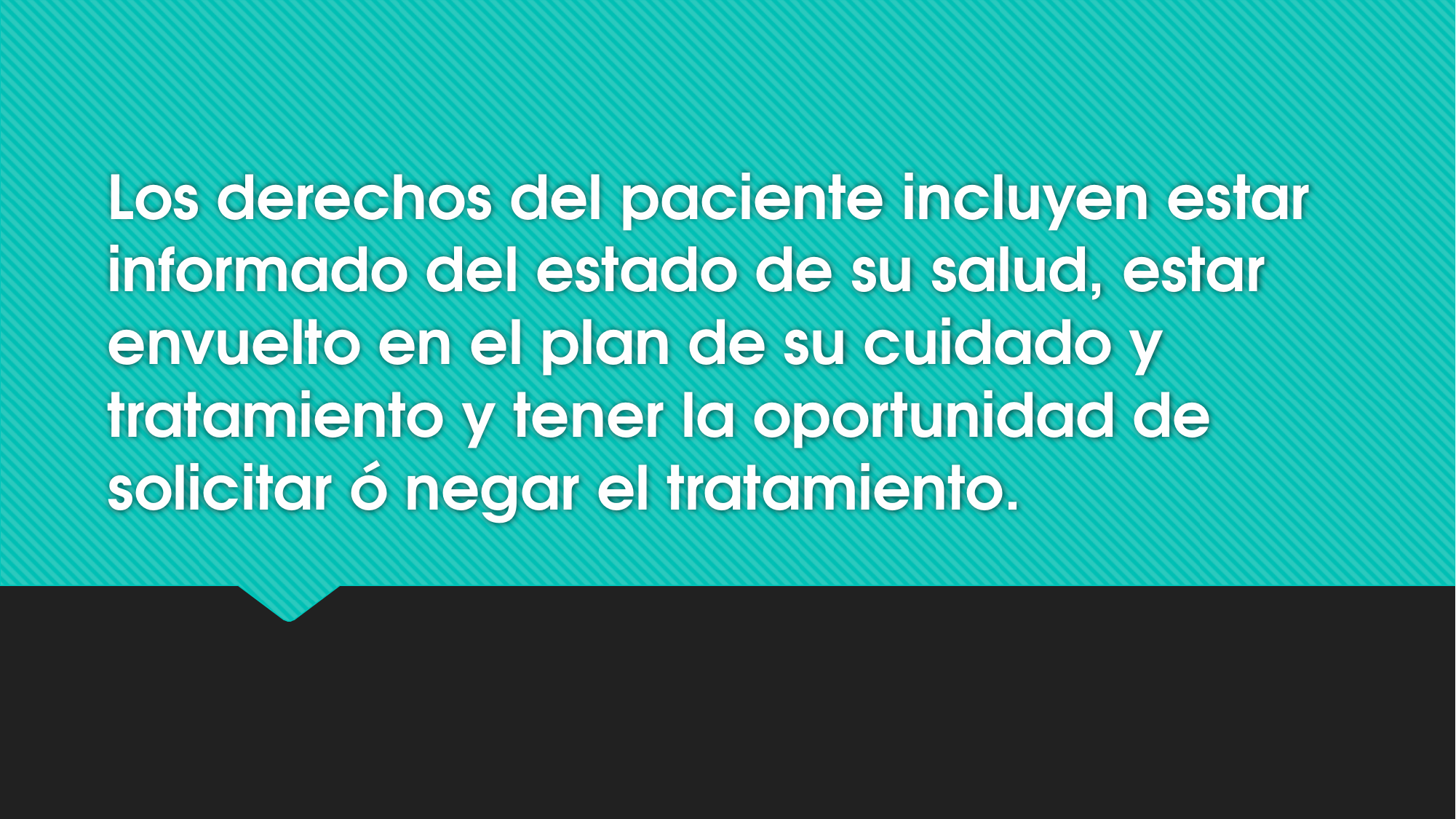

# Los derechos del paciente incluyen estar informado del estado de su salud, estar envuelto en el plan de su cuidado y tratamiento y tener la oportunidad de solicitar ó negar el tratamiento.